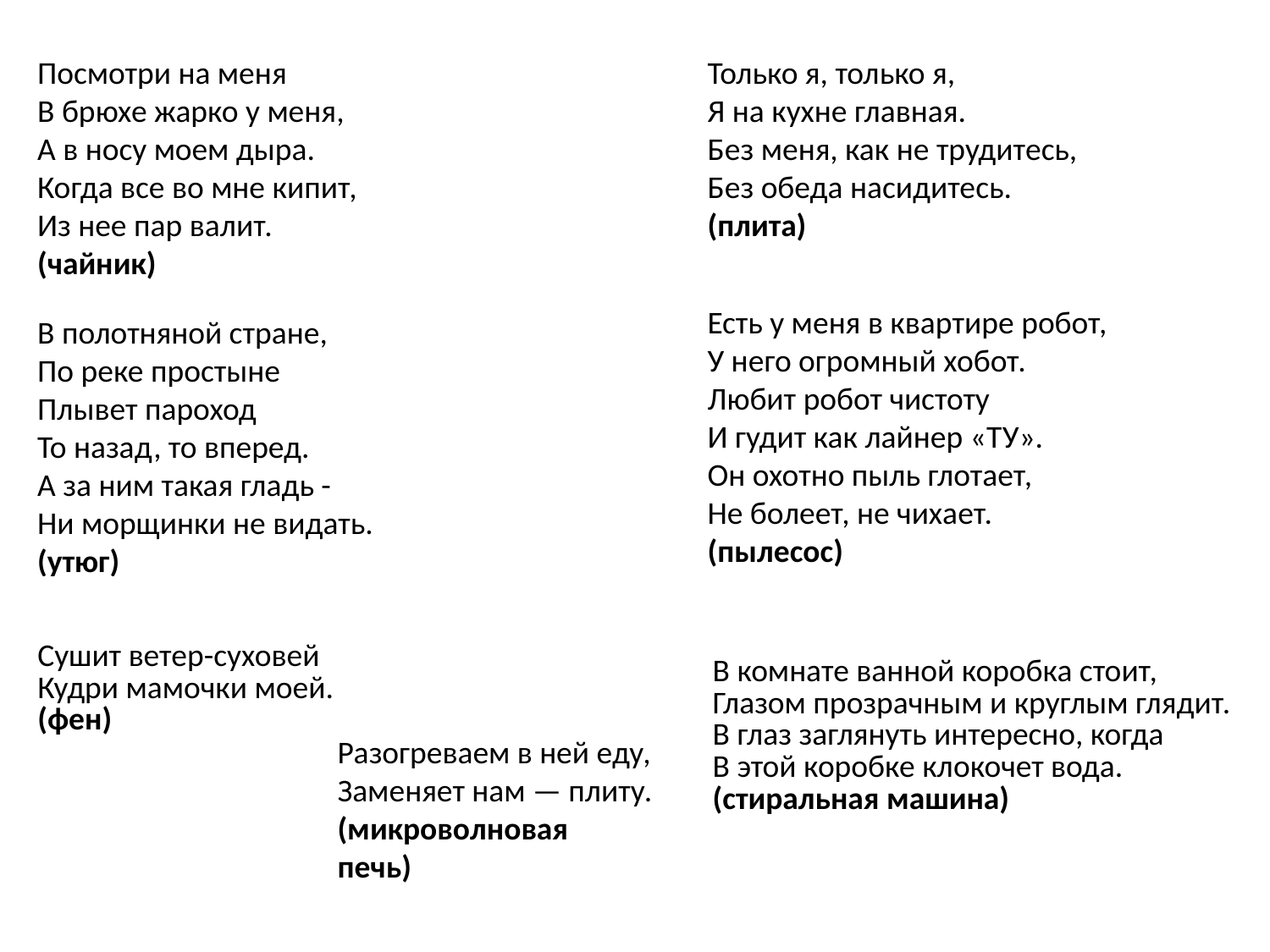

Посмотри на меня
В брюхе жарко у меня,
А в носу моем дыра.
Когда все во мне кипит,
Из нее пар валит.
(чайник)
Только я, только я,
Я на кухне главная.
Без меня, как не трудитесь,
Без обеда насидитесь.
(плита)
Есть у меня в квартире робот,
У него огромный хобот.
Любит робот чистоту
И гудит как лайнер «ТУ».
Он охотно пыль глотает,
Не болеет, не чихает.
(пылесос)
В полотняной стране,
По реке простыне
Плывет пароход
То назад, то вперед.
А за ним такая гладь -
Ни морщинки не видать.
(утюг)
|  |
| --- |
| Сушит ветер-суховей Кудри мамочки моей. (фен) |
| В комнате ванной коробка стоит, Глазом прозрачным и круглым глядит. В глаз заглянуть интересно, когда В этой коробке клокочет вода. (стиральная машина) |
| --- |
Разогреваем в ней еду, 
Заменяет нам — плиту.
(микроволновая
печь)